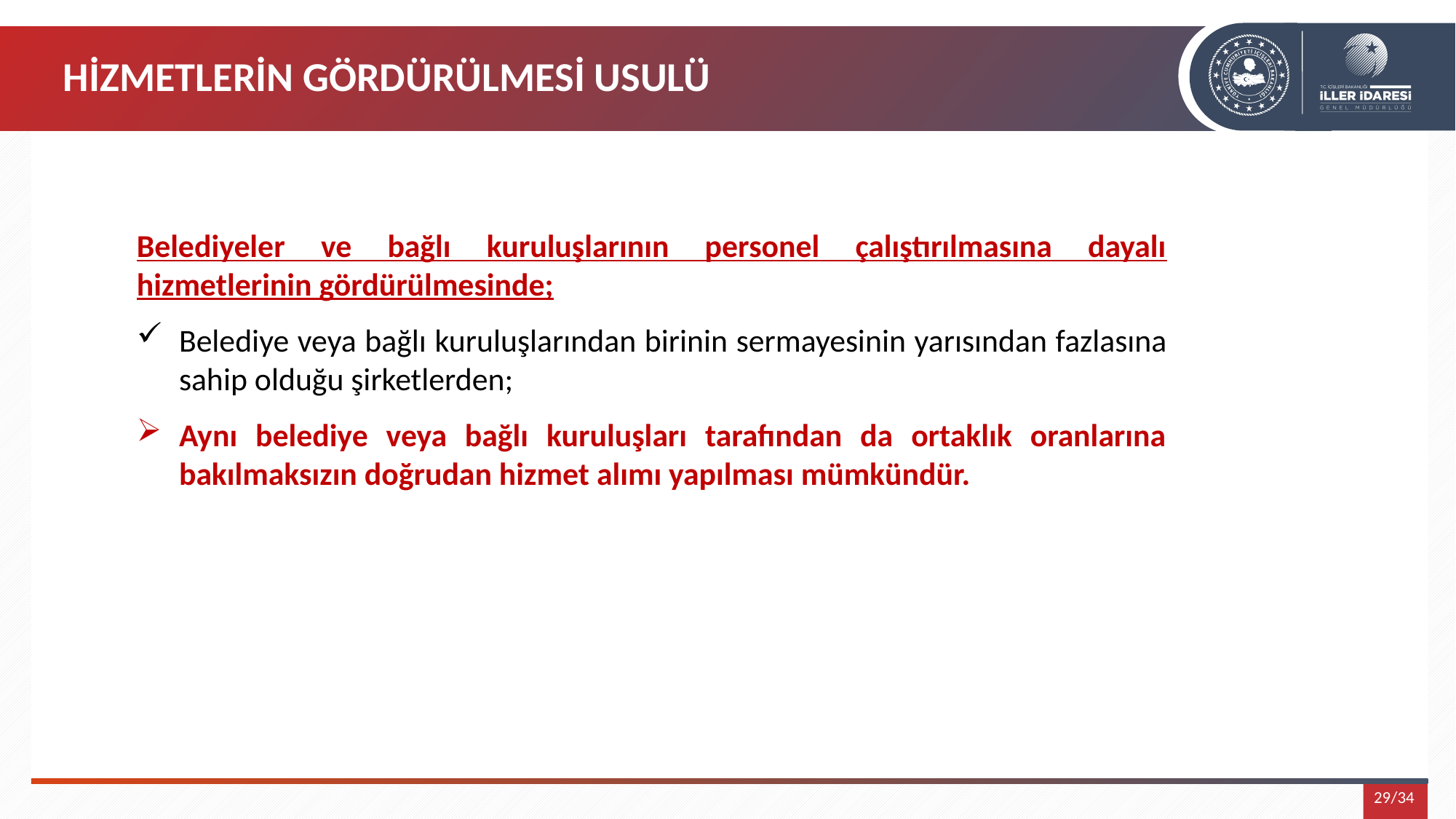

HİZMETLERİN GÖRDÜRÜLMESİ USULÜ
Belediyeler ve bağlı kuruluşlarının personel çalıştırılmasına dayalı hizmetlerinin gördürülmesinde;
Belediye veya bağlı kuruluşlarından birinin sermayesinin yarısından fazlasına sahip olduğu şirketlerden;
Aynı belediye veya bağlı kuruluşları tarafından da ortaklık oranlarına bakılmaksızın doğrudan hizmet alımı yapılması mümkündür.